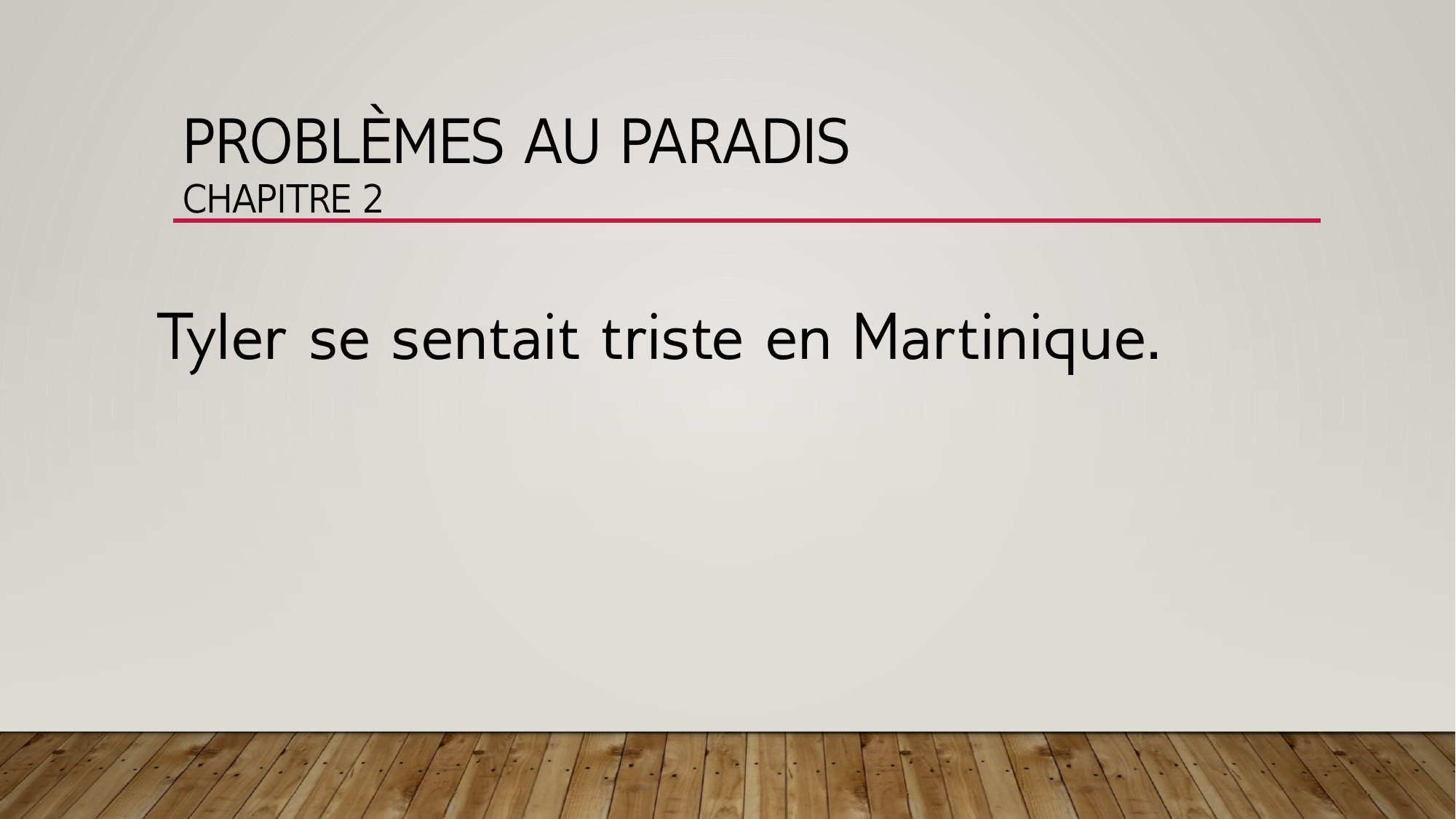

# Problèmes au paradis chapitre 2
Tyler se sentait triste en Martinique.